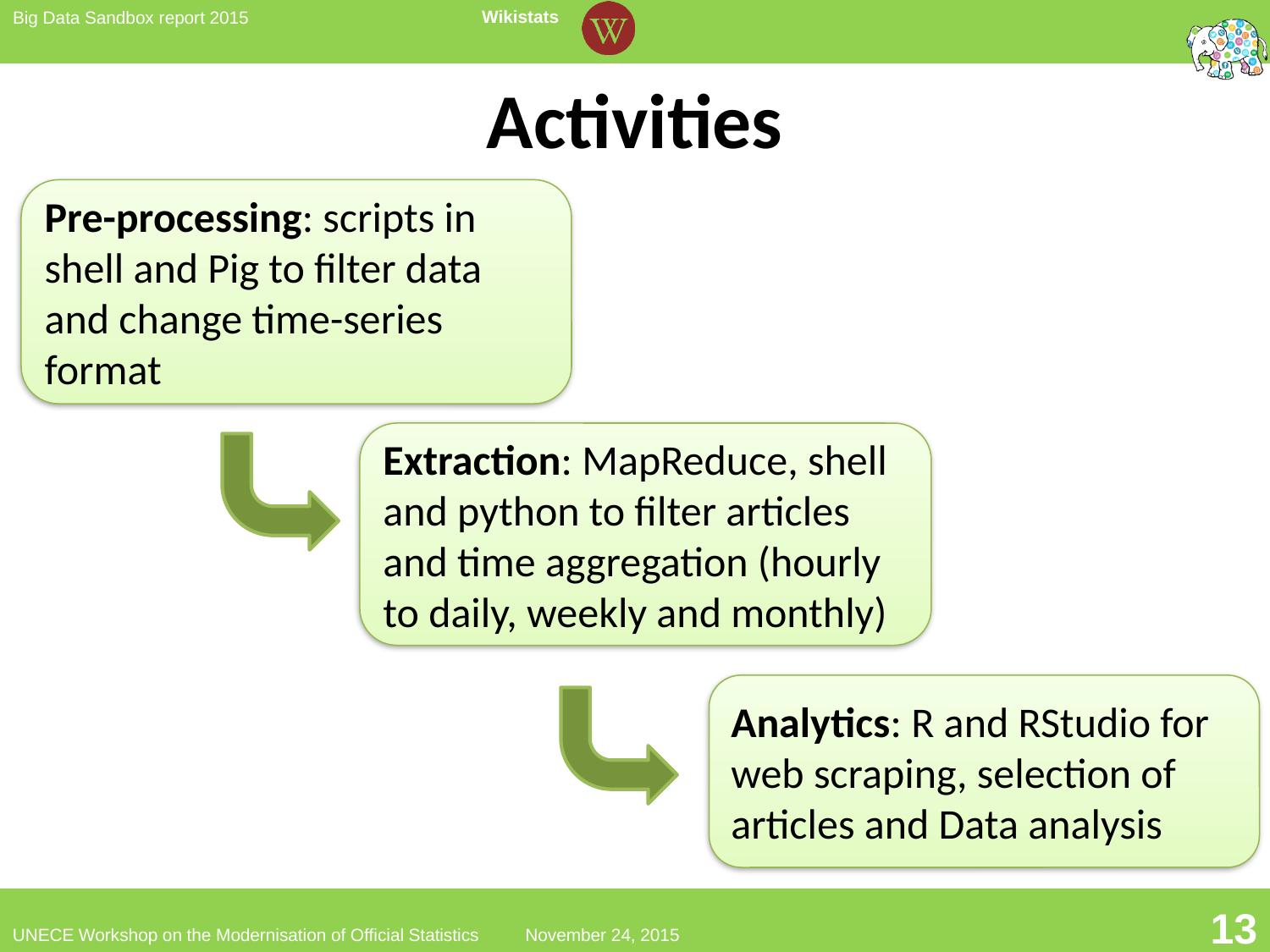

# Activities
Pre-processing: scripts in shell and Pig to filter data and change time-series format

Extraction: MapReduce, shell and python to filter articles and time aggregation (hourly to daily, weekly and monthly)

3
Analytics: R and RStudio for web scraping, selection of articles and Data analysis

13